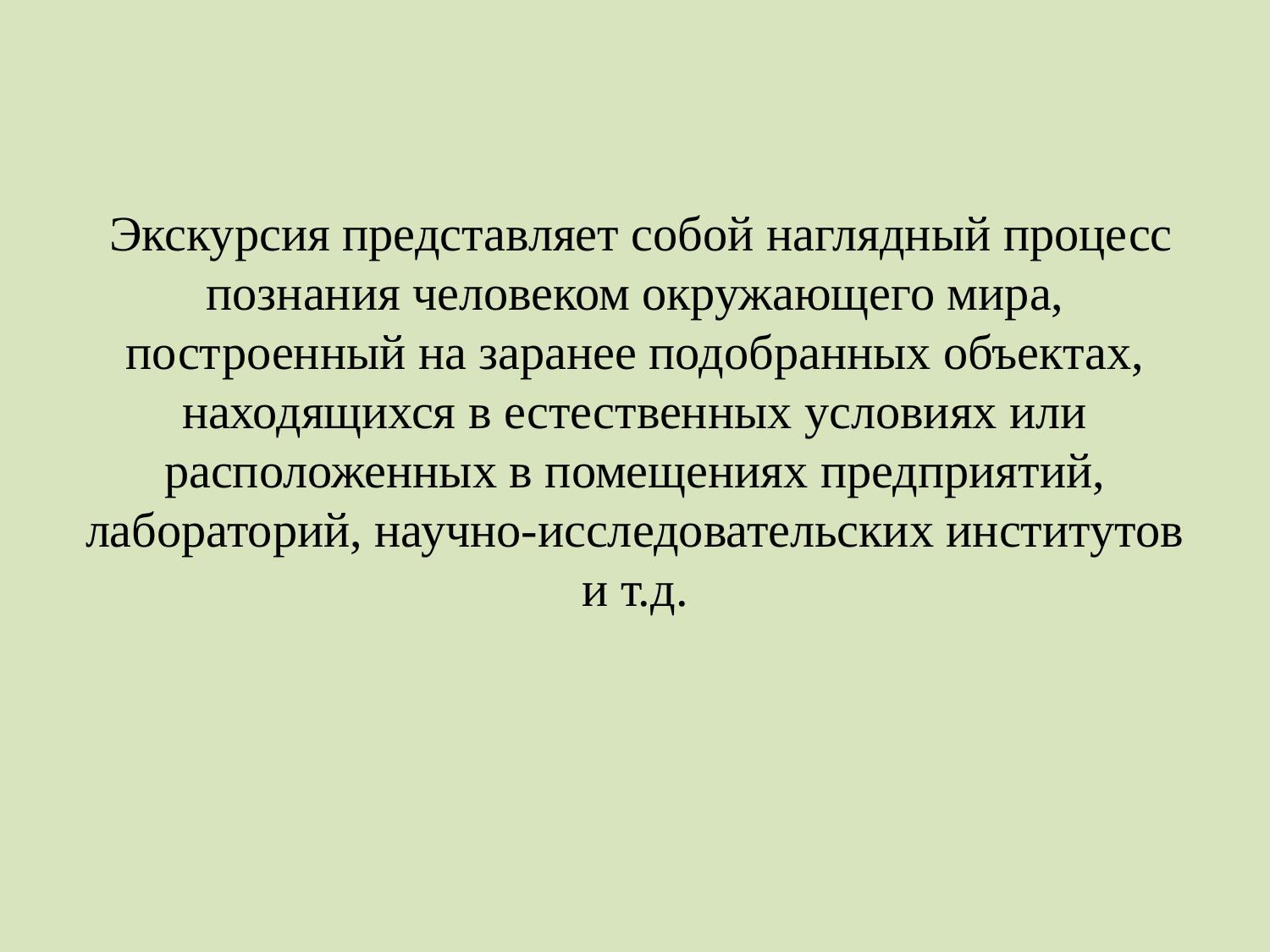

# Экскурсия представляет собой наглядный процесс познания человеком окружающего мира, построенный на заранее подобранных объектах, находящихся в естественных условиях или расположенных в помещениях предприятий, лабораторий, научно-исследовательских институтов и т.д.